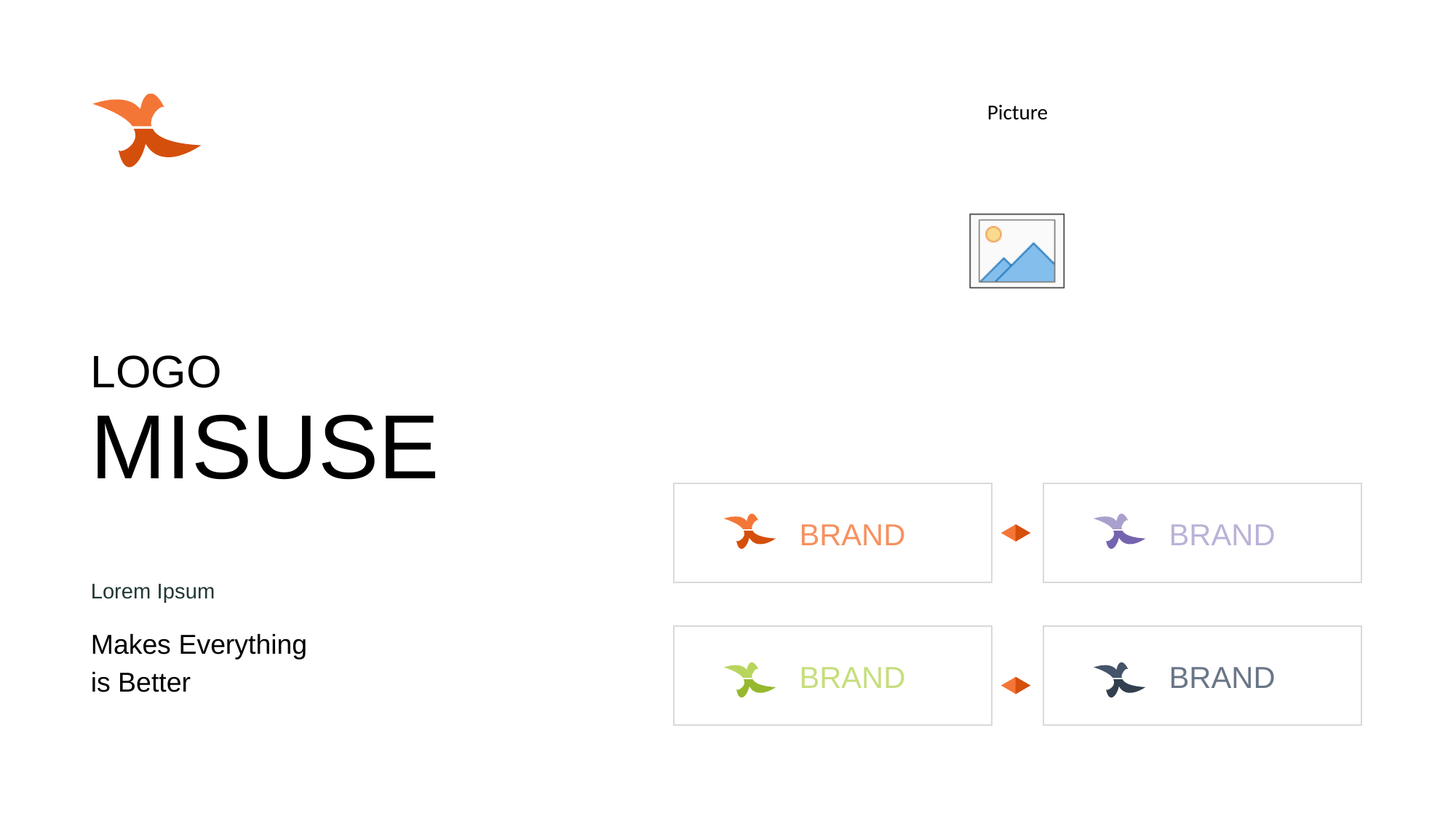

LOGO
MISUSE

BRAND
BRAND

Lorem Ipsum
Makes Everything
is Better

BRAND
BRAND